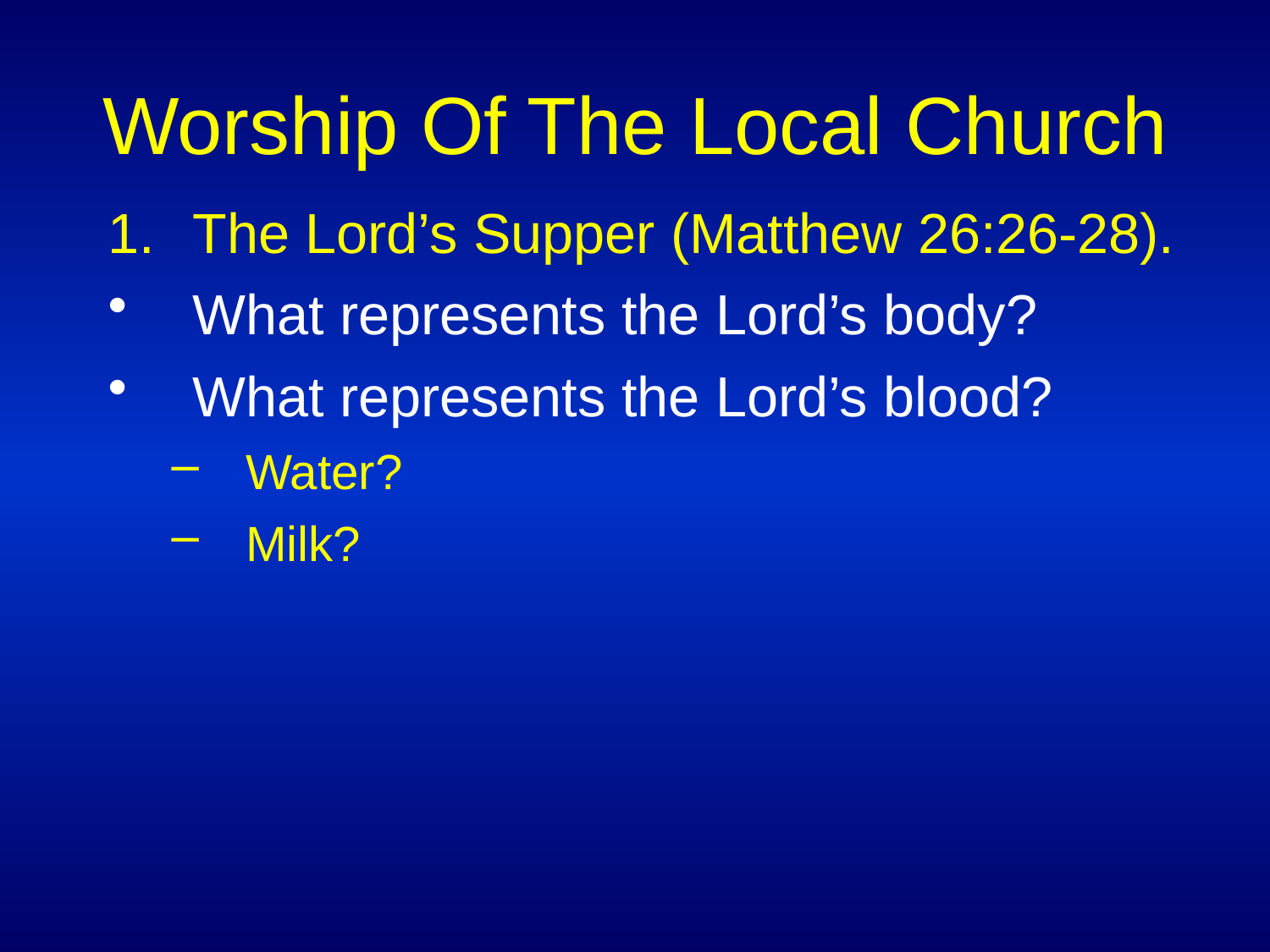

# Worship Of The Local Church
The Lord’s Supper (Matthew 26:26-28).
What represents the Lord’s body?
What represents the Lord’s blood?
Water?
Milk?